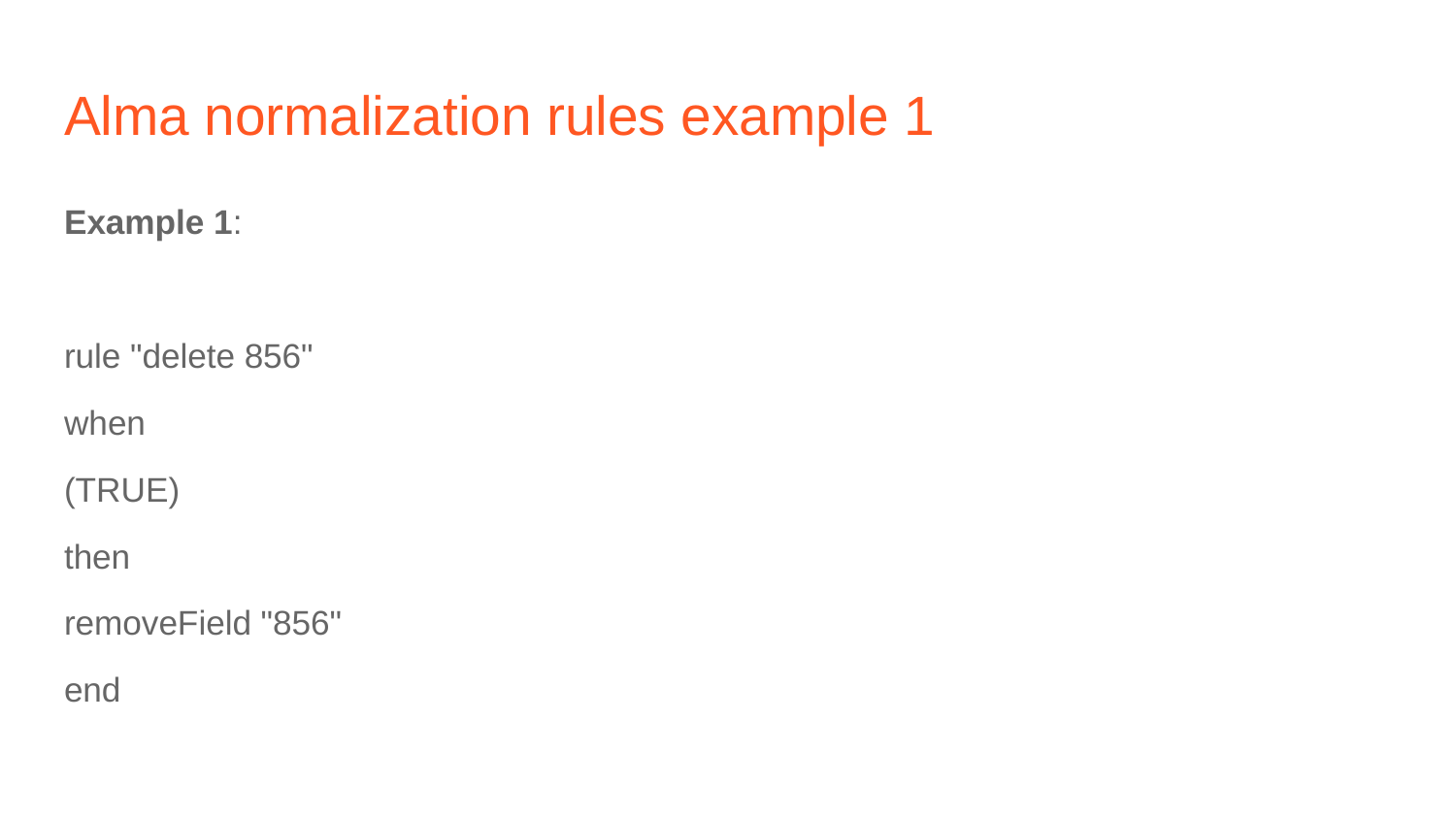

# Alma normalization rules example 1
Example 1:

rule "delete 856"
when
(TRUE)
then
removeField "856"
end